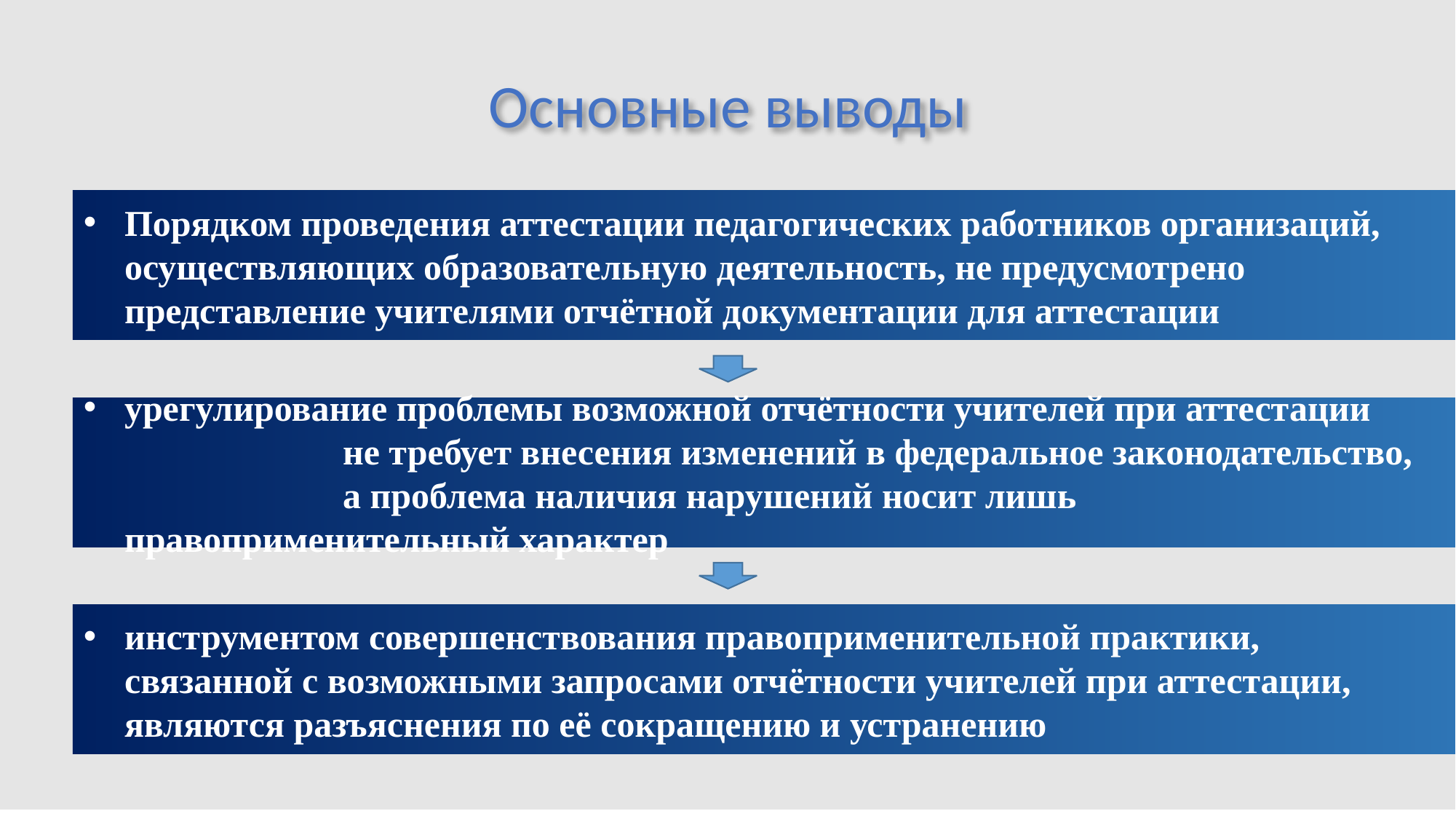

# Основные выводы
Порядком проведения аттестации педагогических работников организаций, осуществляющих образовательную деятельность, не предусмотрено    представление учителями отчётной документации для аттестации

урегулирование проблемы возможной отчётности учителей при аттестации                                 не требует внесения изменений в федеральное законодательство,                            а проблема наличия нарушений носит лишь правоприменительный характер

инструментом совершенствования правоприменительной практики,        связанной с возможными запросами отчётности учителей при аттестации, являются разъяснения по её сокращению и устранению